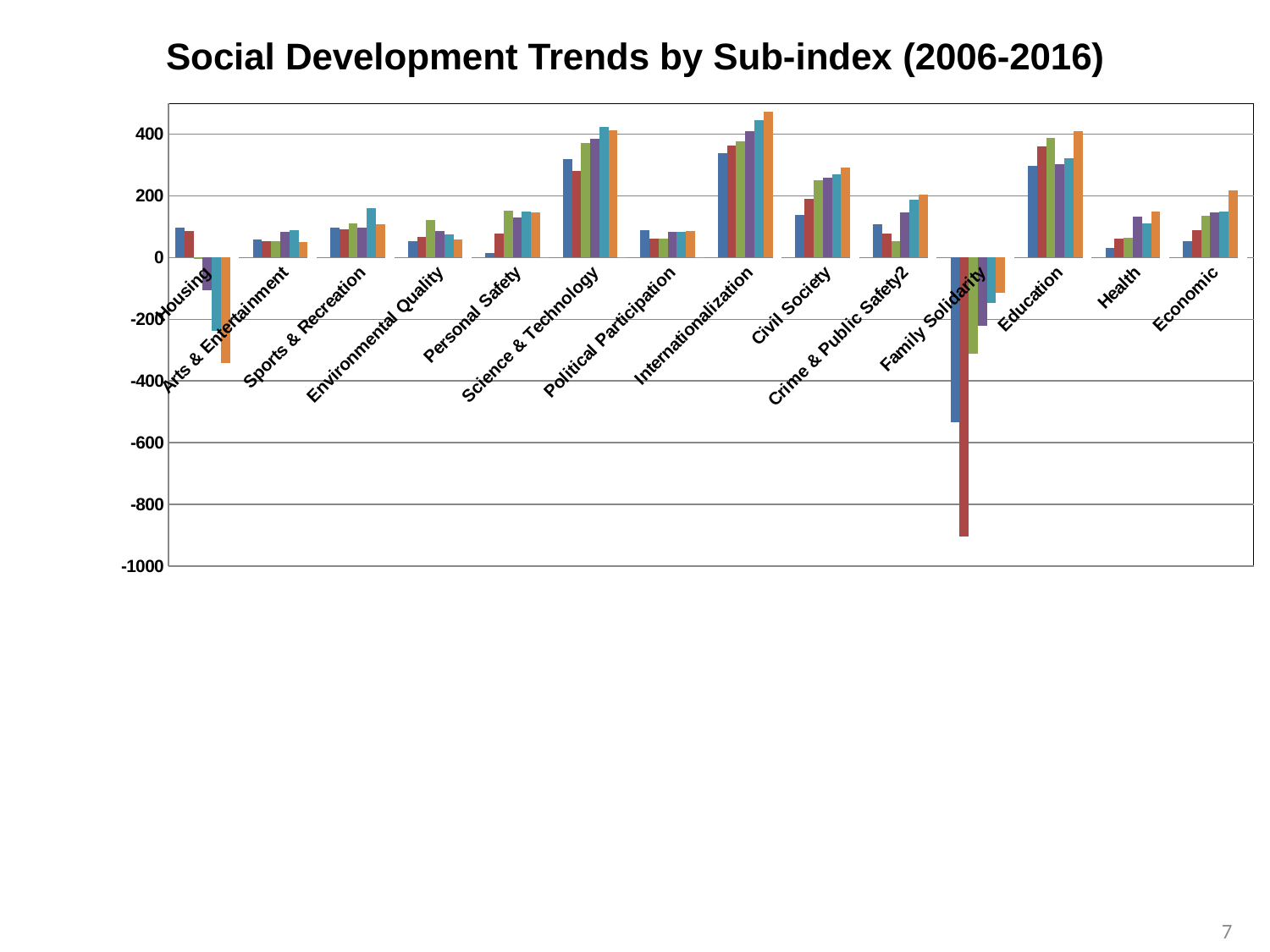

Social Development Trends by Sub-index (2006-2016)

### Chart

| Category | 2006 (SDI2008) | 2008 (SDI2010) | 2010 (SDI2012) | 2012 (SDI2014) | 2014 (SDI2016) | 2016 (SDI2018) | compare with
2014 & 2016 |
|---|---|---|---|---|---|---|---|
| Housing | 97.0 | 86.0 | -5.0 | -106.0 | -238.0 | -342.0 | -0.4350000000000001 |
| Arts & Entertainment | 58.0 | 52.0 | 54.0 | 84.0 | 88.0 | 50.0 | -0.4330000000000001 |
| Sports & Recreation | 98.0 | 92.0 | 111.0 | 98.0 | 161.0 | 108.0 | -0.3310000000000001 |
| Environmental Quality | 53.0 | 67.0 | 122.0 | 85.0 | 76.0 | 58.0 | -0.23600000000000004 |
| Personal Safety | 15.0 | 77.0 | 151.0 | 131.0 | 150.0 | 146.0 | -0.032000000000000015 |
| Science & Technology | 320.0 | 280.0 | 372.0 | 386.0 | 424.0 | 413.0 | -0.02700000000000001 |
| Political Participation | 89.0 | 60.0 | 60.0 | 83.0 | 83.0 | 87.0 | 0.040000000000000015 |
| Internationalization | 339.0 | 362.0 | 378.0 | 410.0 | 444.0 | 474.0 | 0.06800000000000002 |
| Civil Society | 139.0 | 191.0 | 250.0 | 260.0 | 270.0 | 292.0 | 0.085 |
| Crime & Public Safety2 | 107.0 | 78.0 | 52.0 | 146.0 | 187.0 | 205.0 | 0.09400000000000003 |
| Family Solidarity | -535.0 | -903.0 | -311.0 | -221.0 | -148.0 | -114.0 | 0.225 |
| Education | 296.0 | 361.0 | 387.0 | 304.0 | 321.0 | 409.0 | 0.271 |
| Health | 32.0 | 61.0 | 65.0 | 133.0 | 110.0 | 148.0 | 0.34 |
| Economic | 53.0 | 89.0 | 135.0 | 147.0 | 148.0 | 218.0 | 0.4740000000000001 |
7